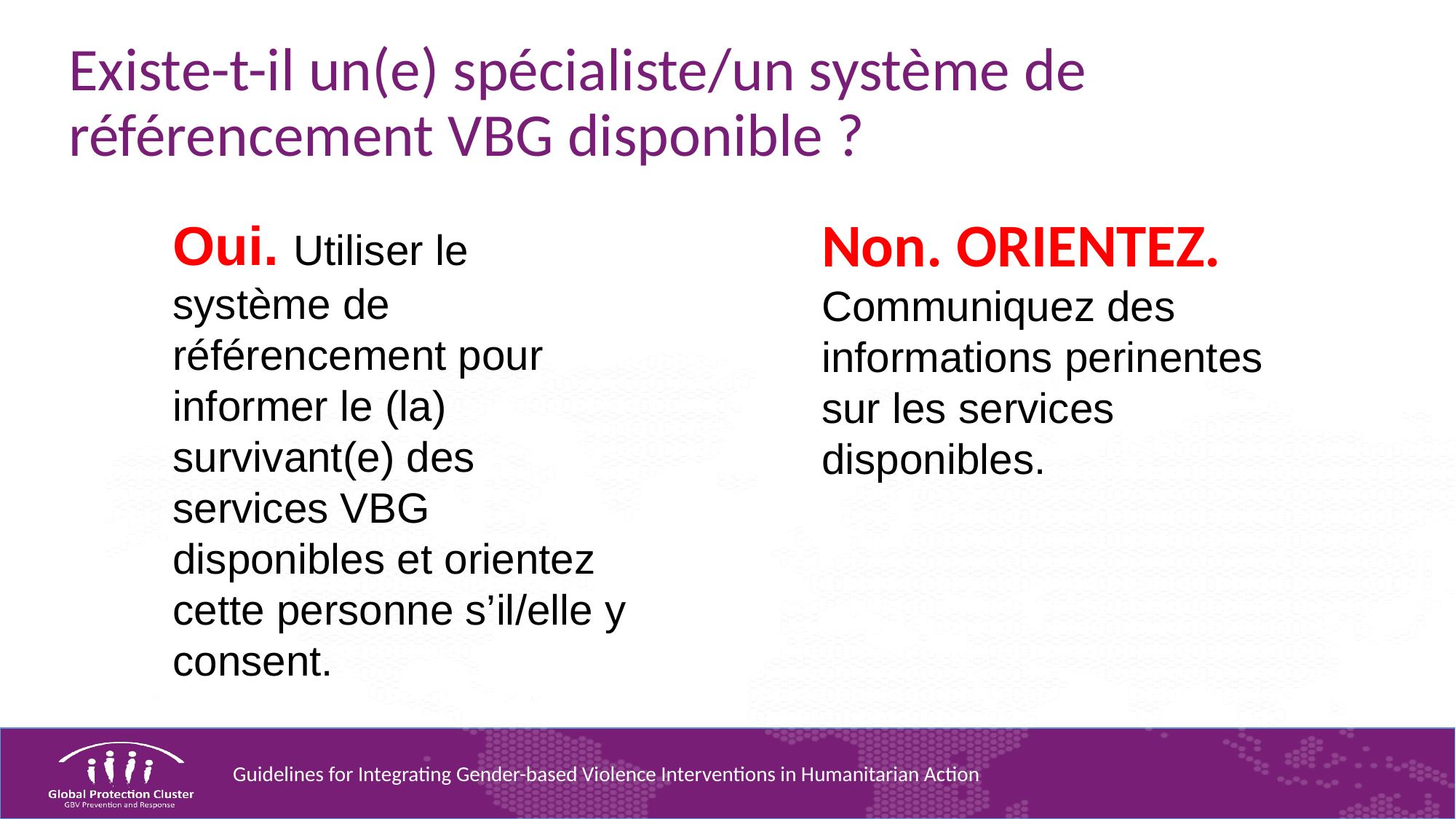

# Existe-t-il un(e) spécialiste/un système de référencement VBG disponible ?
Non. ORIENTEZ. Communiquez des informations perinentes sur les services disponibles.
Oui. Utiliser le système de référencement pour informer le (la) survivant(e) des services VBG disponibles et orientez cette personne s’il/elle y consent.